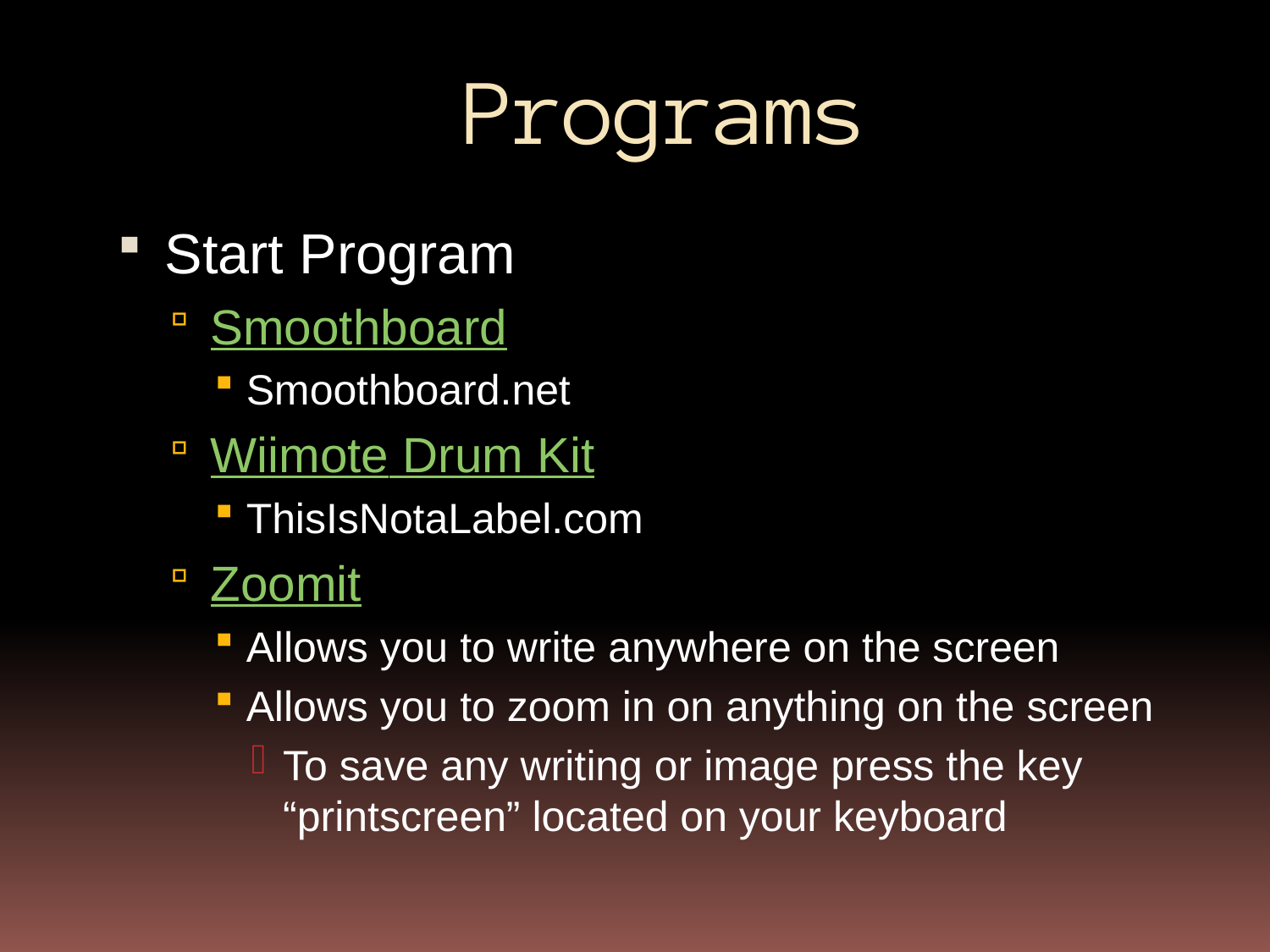

# Programs
Start Program
Smoothboard
Smoothboard.net
Wiimote Drum Kit
ThisIsNotaLabel.com
Zoomit
Allows you to write anywhere on the screen
Allows you to zoom in on anything on the screen
To save any writing or image press the key “printscreen” located on your keyboard